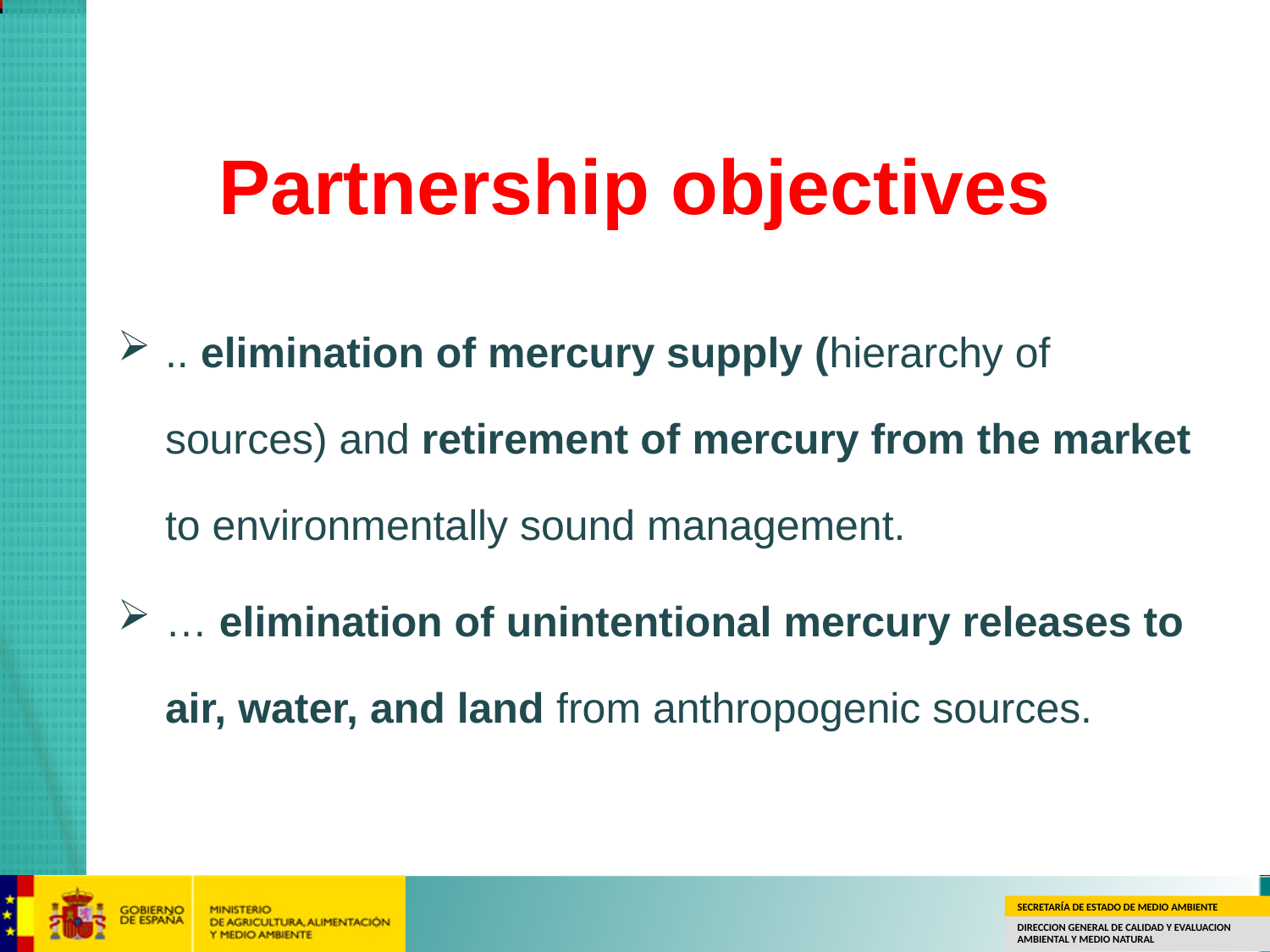

# Partnership objectives

.. elimination of mercury supply (hierarchy of sources) and retirement of mercury from the market to environmentally sound management.
… elimination of unintentional mercury releases to air, water, and land from anthropogenic sources.